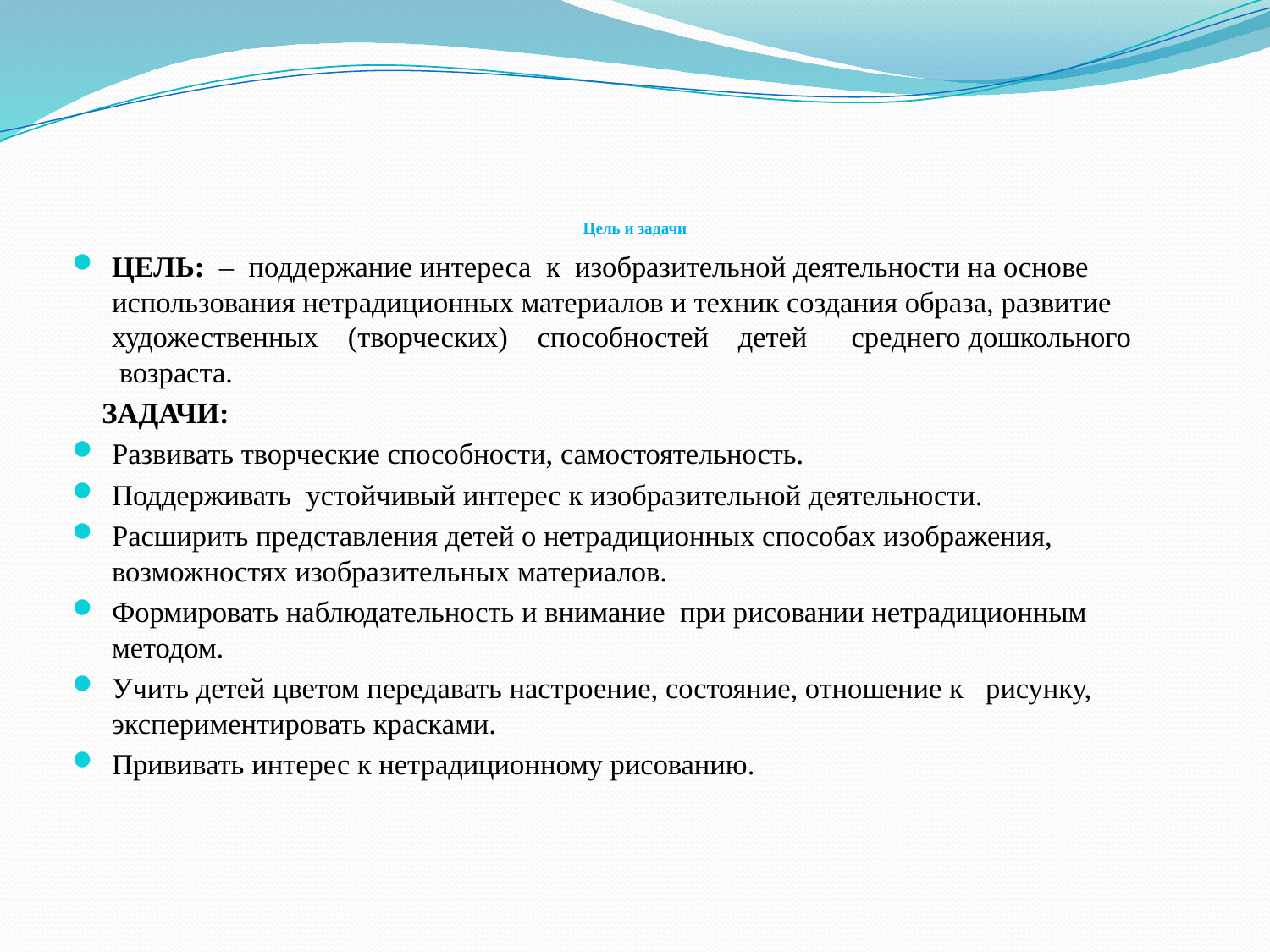

# Цель и задачи

ЦЕЛЬ:  –  поддержание интереса  к  изобразительной деятельности на основе использования нетрадиционных материалов и техник создания образа, развитие   художественных    (творческих)    способностей    детей      среднего дошкольного  возраста.
    ЗАДАЧИ:
Развивать творческие способности, самостоятельность.
Поддерживать  устойчивый интерес к изобразительной деятельности.
Расширить представления детей о нетрадиционных способах изображения, возможностях изобразительных материалов.
Формировать наблюдательность и внимание  при рисовании нетрадиционным методом.
Учить детей цветом передавать настроение, состояние, отношение к   рисунку, экспериментировать красками.
Прививать интерес к нетрадиционному рисованию.